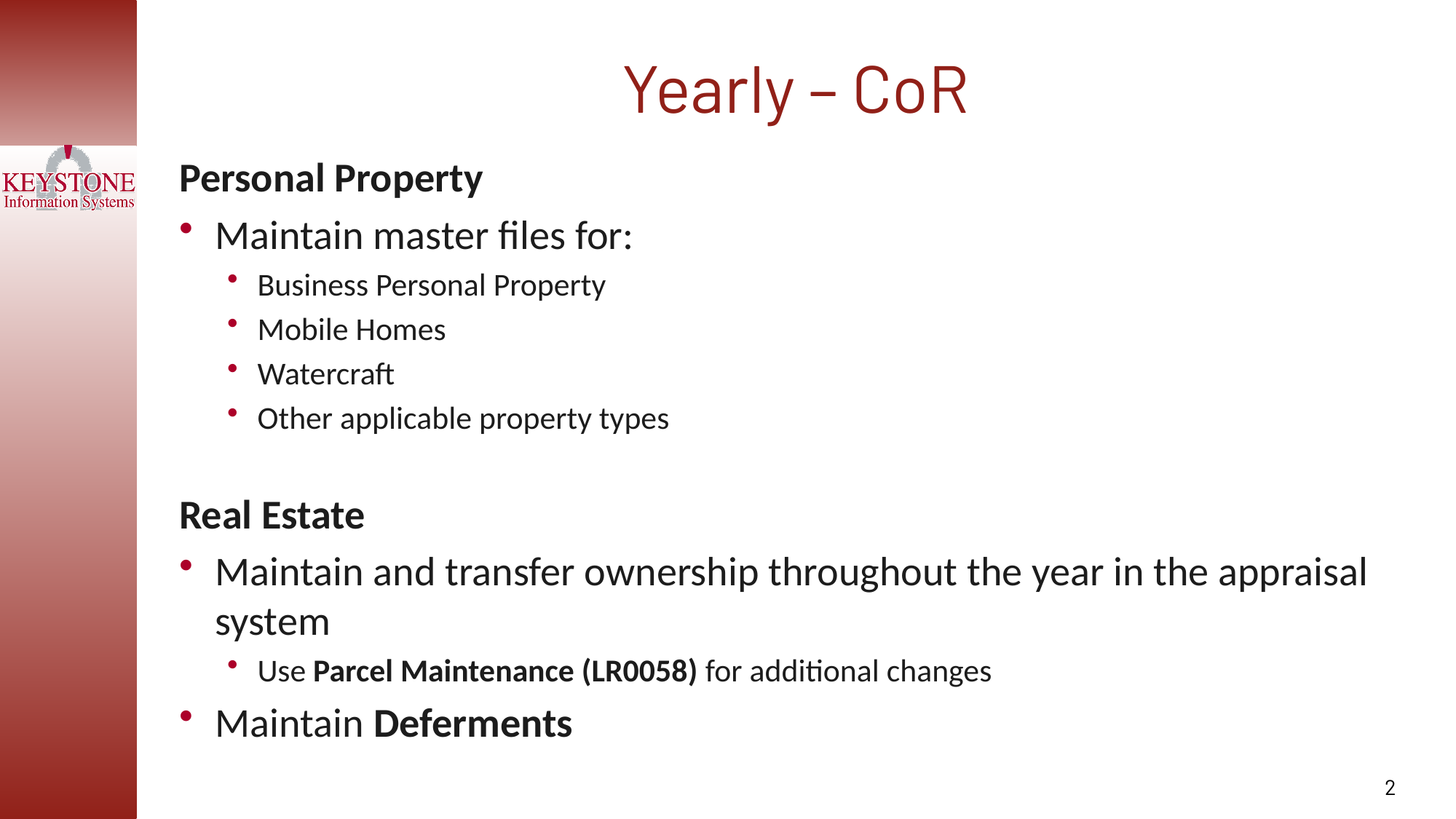

Yearly – CoR
Personal Property
Maintain master files for:
Business Personal Property
Mobile Homes
Watercraft
Other applicable property types

Real Estate
Maintain and transfer ownership throughout the year in the appraisal system
Use Parcel Maintenance (LR0058) for additional changes
Maintain Deferments

2